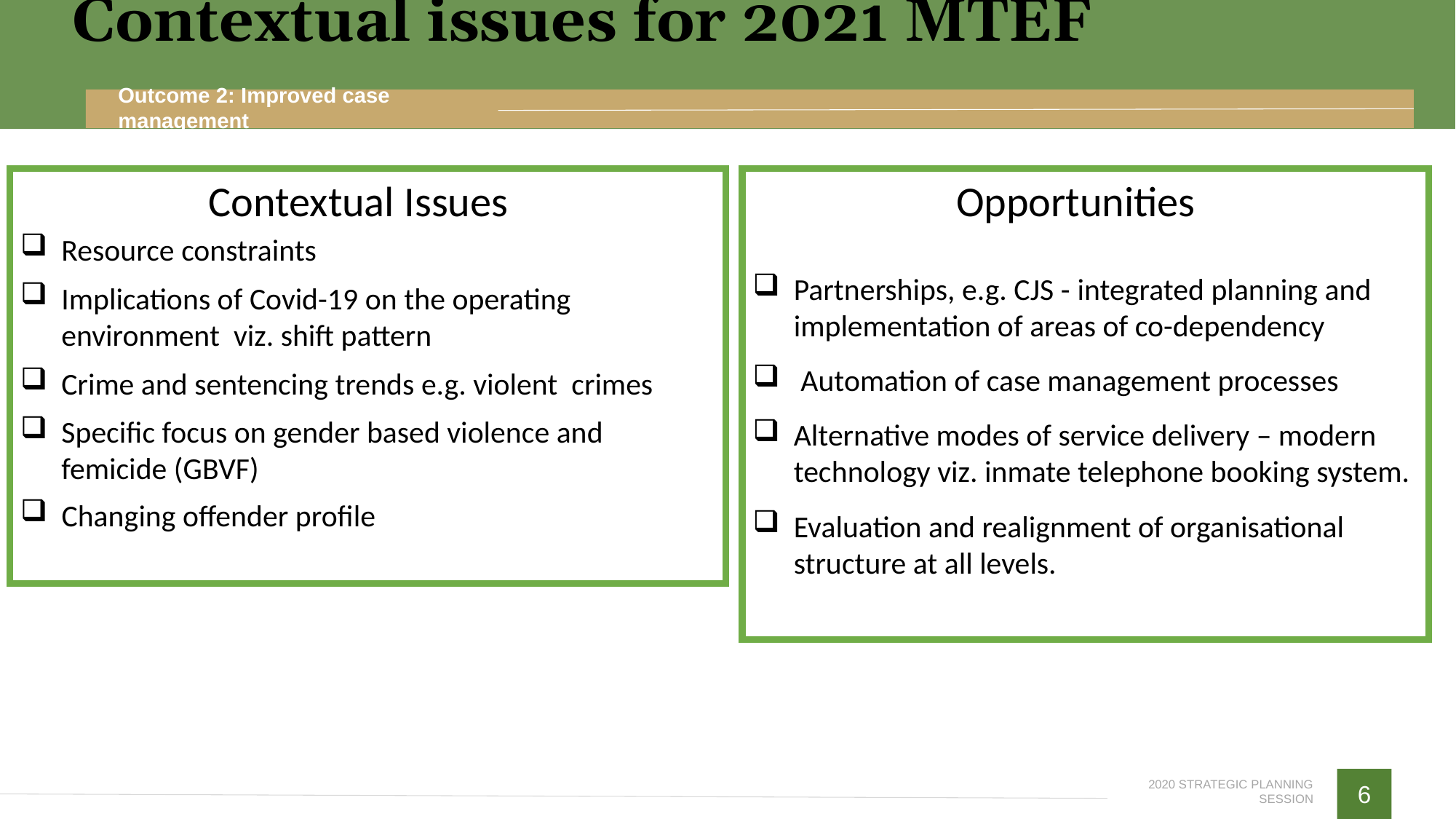

Contextual issues for 2021 MTEF
Outcome 2: Improved case management
Contextual Issues
Resource constraints
Implications of Covid-19 on the operating environment  viz. shift pattern
Crime and sentencing trends e.g. violent  crimes
Specific focus on gender based violence and femicide (GBVF)
Changing offender profile

Opportunities

Partnerships, e.g. CJS - integrated planning and implementation of areas of co-dependency
 Automation of case management processes
Alternative modes of service delivery – modern technology viz. inmate telephone booking system.
Evaluation and realignment of organisational structure at all levels.